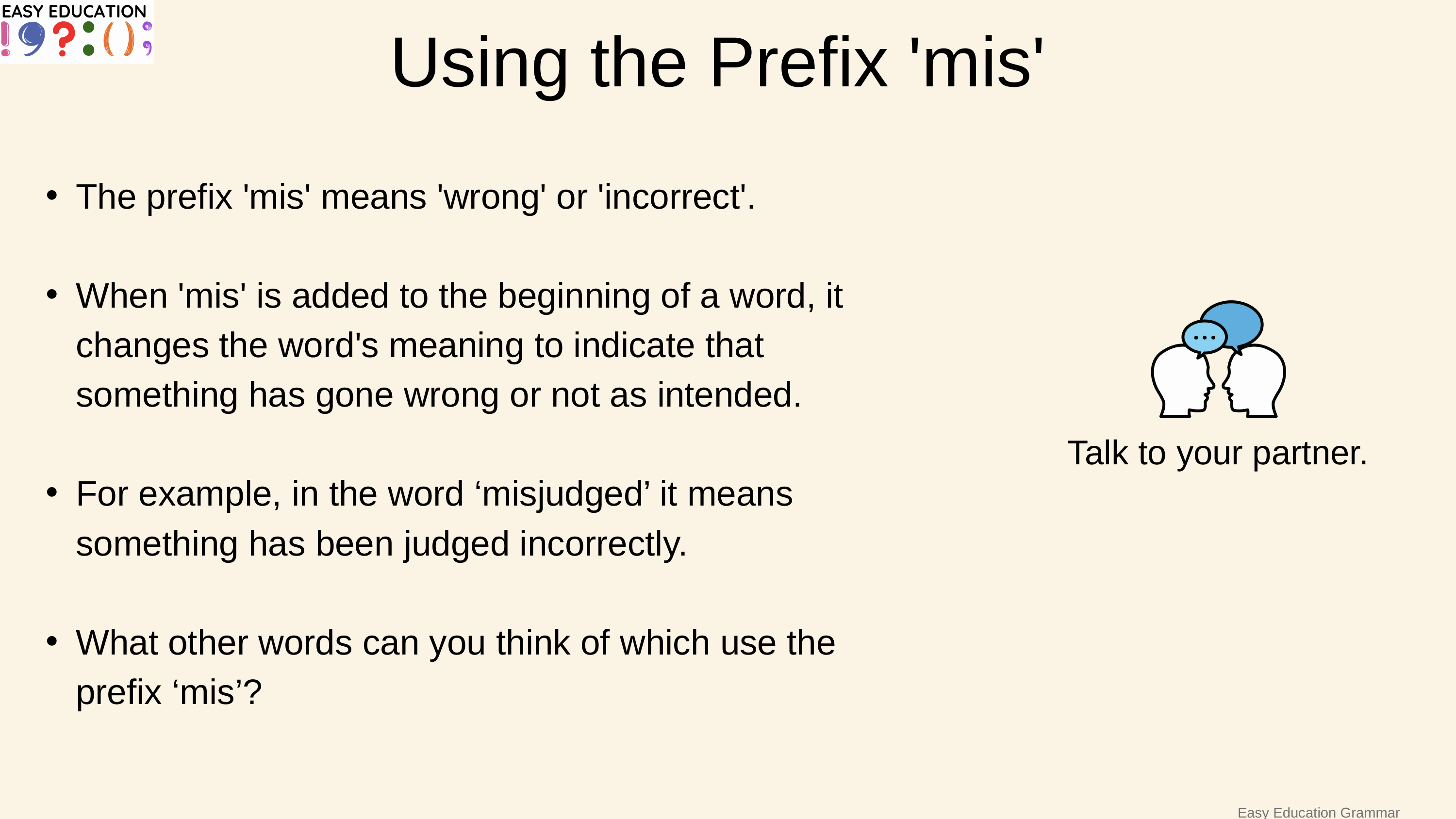

Using the Prefix 'mis'
The prefix 'mis' means 'wrong' or 'incorrect'.

When 'mis' is added to the beginning of a word, it changes the word's meaning to indicate that something has gone wrong or not as intended.

For example, in the word ‘misjudged’ it means something has been judged incorrectly.

What other words can you think of which use the prefix ‘mis’?

Talk to your partner.